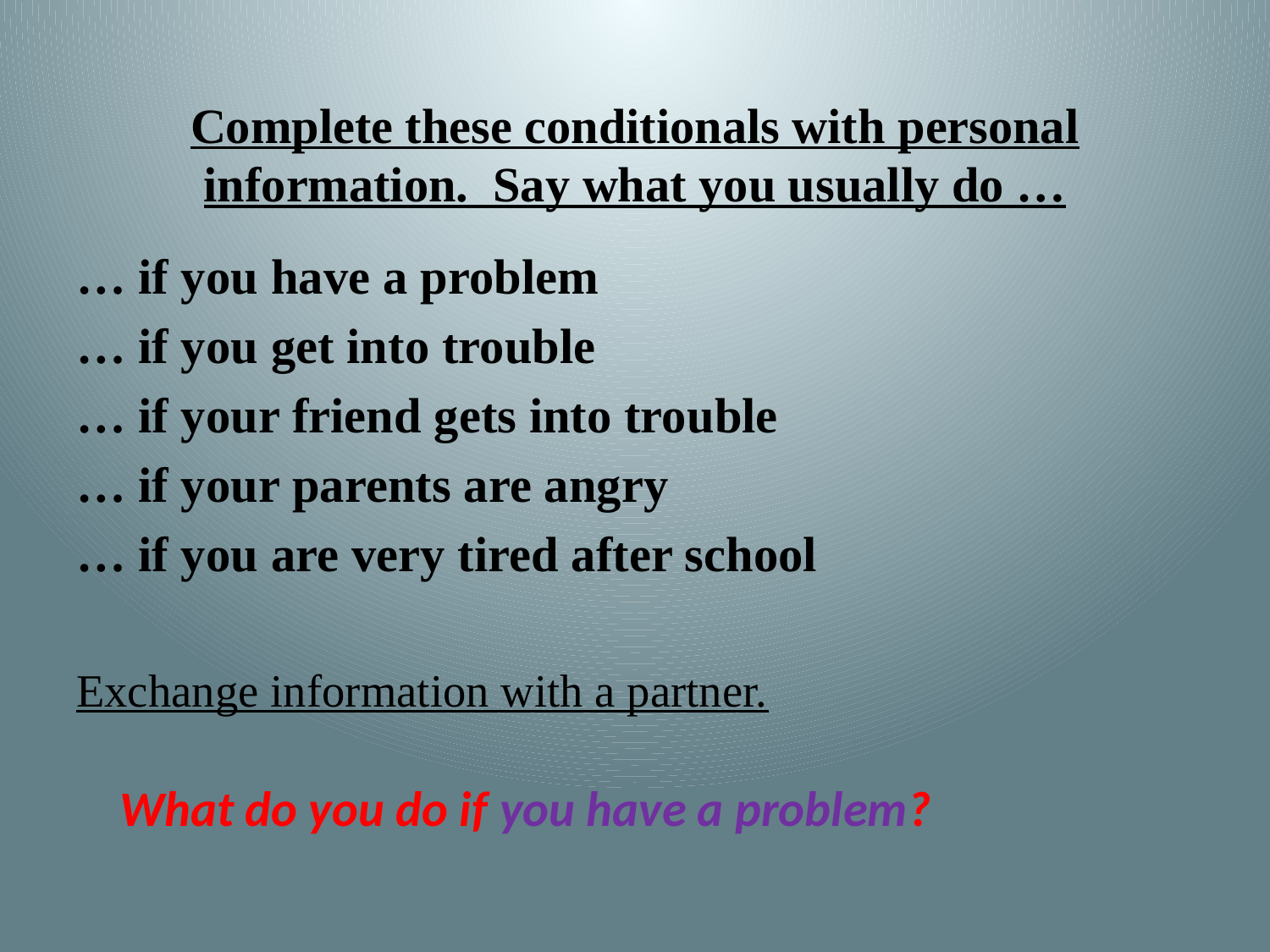

# Complete these conditionals with personal information.  Say what you usually do …
… if you have a problem
… if you get into trouble
… if your friend gets into trouble
… if your parents are angry
… if you are very tired after school

Exchange information with a partner.
What do you do if you have a problem?